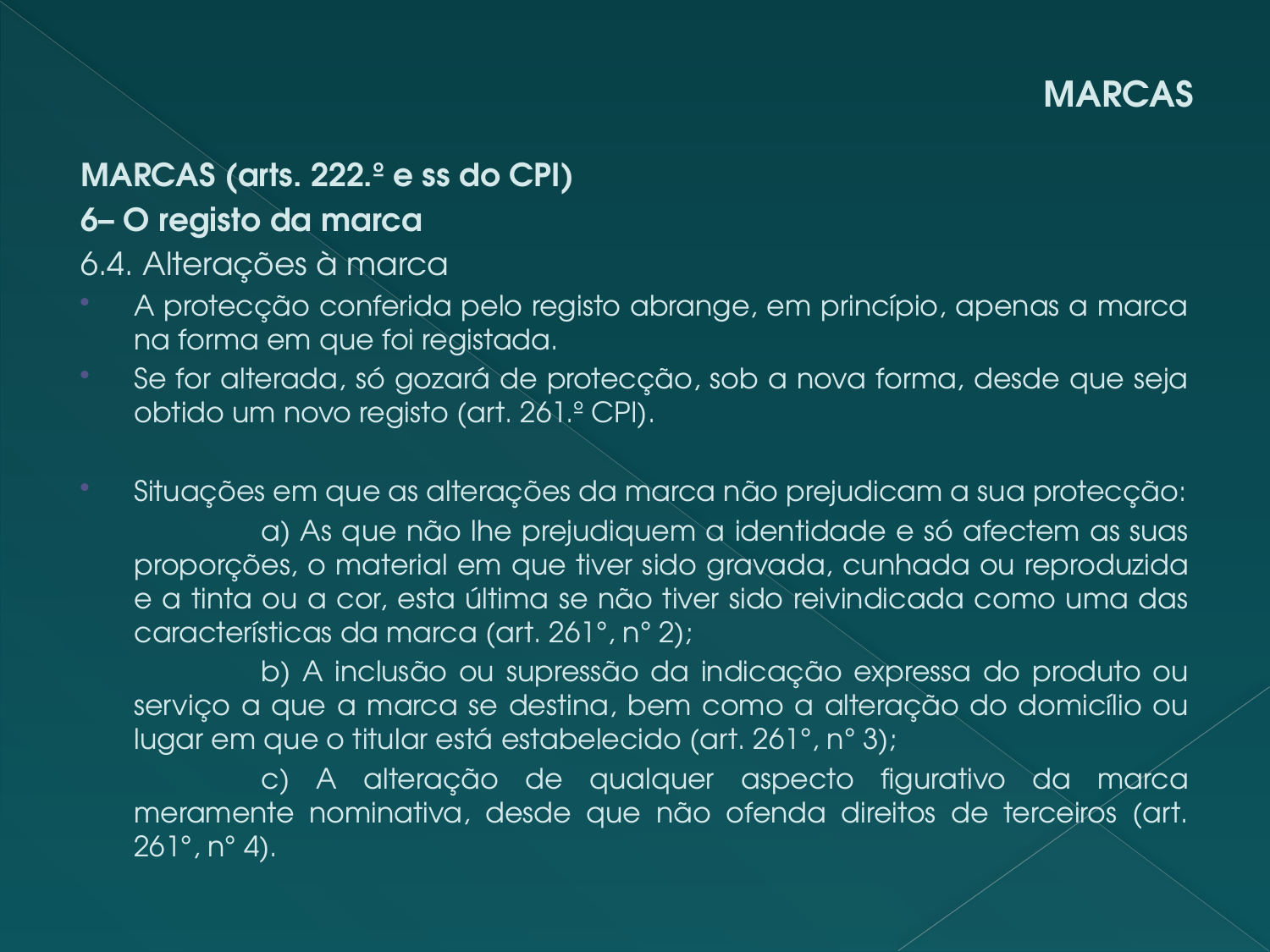

# MARCAS
MARCAS (arts. 222.º e ss do CPI)
6– O registo da marca
6.4. Alterações à marca
A protecção conferida pelo registo abrange, em princípio, apenas a marca na forma em que foi registada.
Se for alterada, só gozará de protecção, sob a nova forma, desde que seja obtido um novo registo (art. 261.º CPI).

Situações em que as alterações da marca não prejudicam a sua protecção:
		a) As que não lhe prejudiquem a identidade e só afectem as suas proporções, o material em que tiver sido gravada, cunhada ou reproduzida e a tinta ou a cor, esta última se não tiver sido reivindicada como uma das características da marca (art. 261°, n° 2);
		b) A inclusão ou supressão da indicação expressa do produto ou serviço a que a marca se destina, bem como a alteração do domicílio ou lugar em que o titular está estabelecido (art. 261°, n° 3);
		c) A alteração de qualquer aspecto figurativo da marca meramente nominativa, desde que não ofenda direitos de terceiros (art. 261°, n° 4).